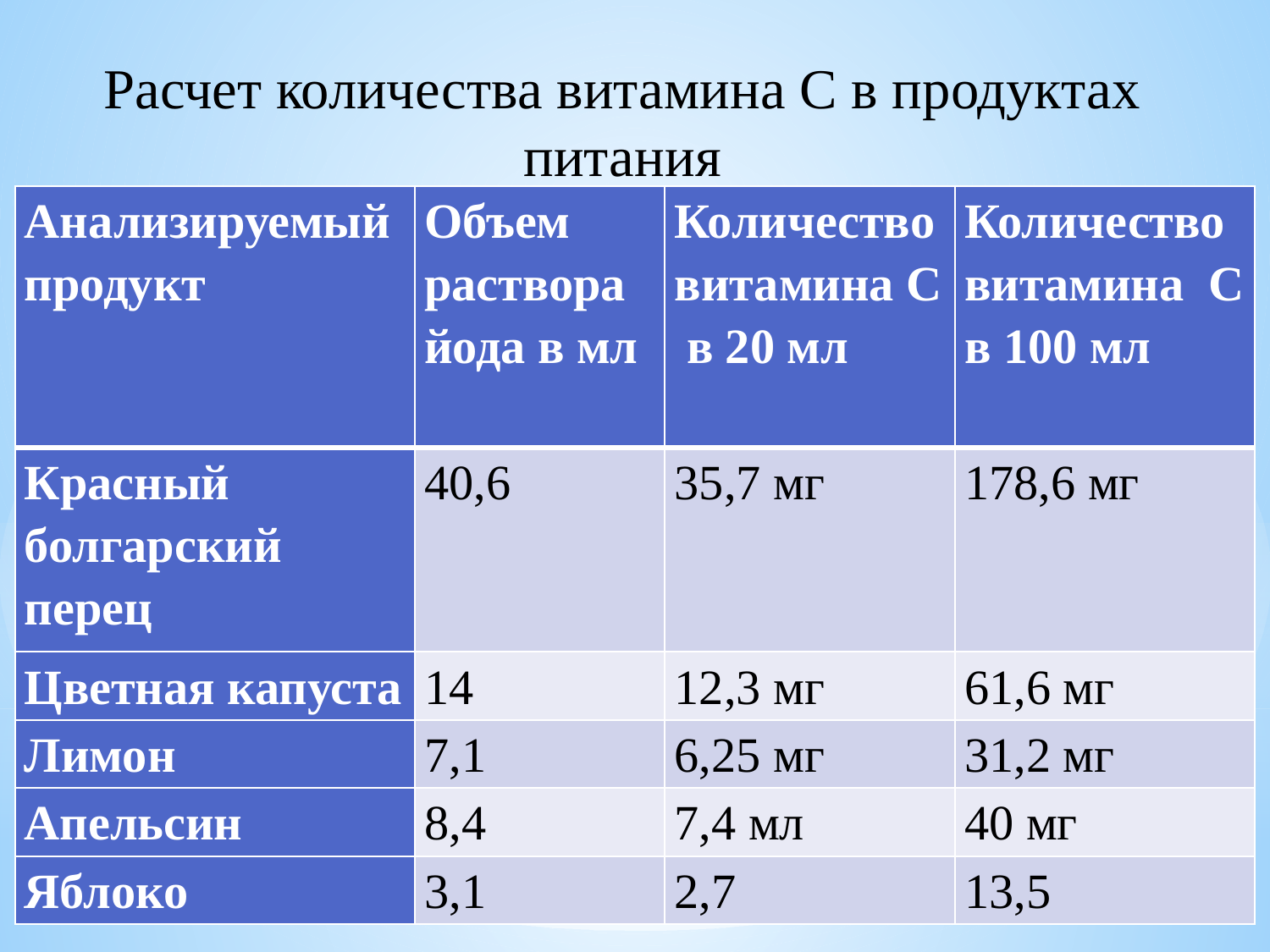

Расчет количества витамина С в продуктах питания
| Анализируемый продукт | Объем раствора йода в мл | Количество витамина C в 20 мл | Количество витамина C в 100 мл |
| --- | --- | --- | --- |
| Красный болгарский перец | 40,6 | 35,7 мг | 178,6 мг |
| Цветная капуста | 14 | 12,3 мг | 61,6 мг |
| Лимон | 7,1 | 6,25 мг | 31,2 мг |
| Апельсин | 8,4 | 7,4 мл | 40 мг |
| Яблоко | 3,1 | 2,7 | 13,5 |